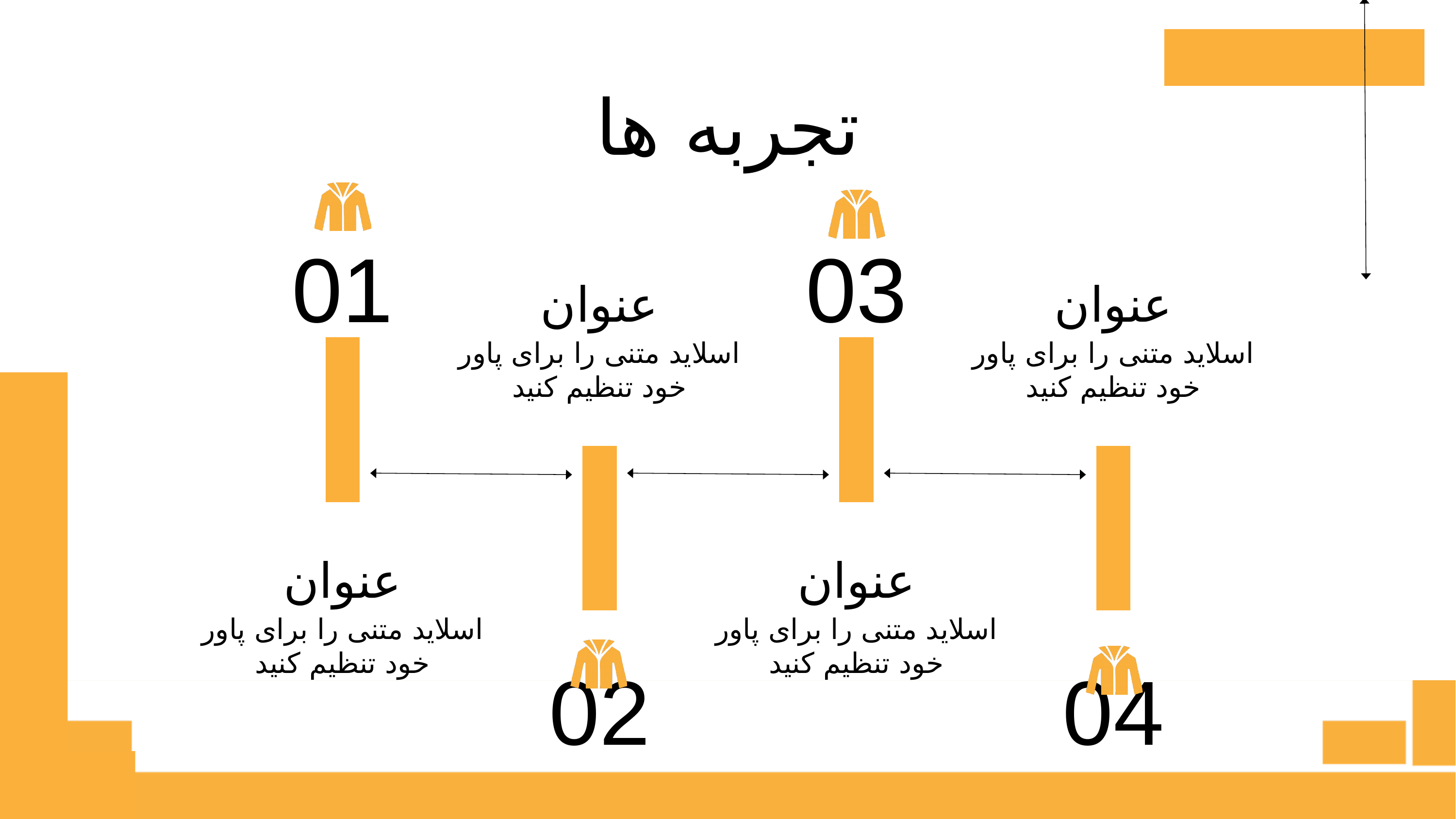

تجربه ها

01
03
عنوان
عنوان
اسلاید متنی را برای پاور خود تنظیم کنید
اسلاید متنی را برای پاور خود تنظیم کنید

عنوان
عنوان
اسلاید متنی را برای پاور خود تنظیم کنید
اسلاید متنی را برای پاور خود تنظیم کنید

02
04